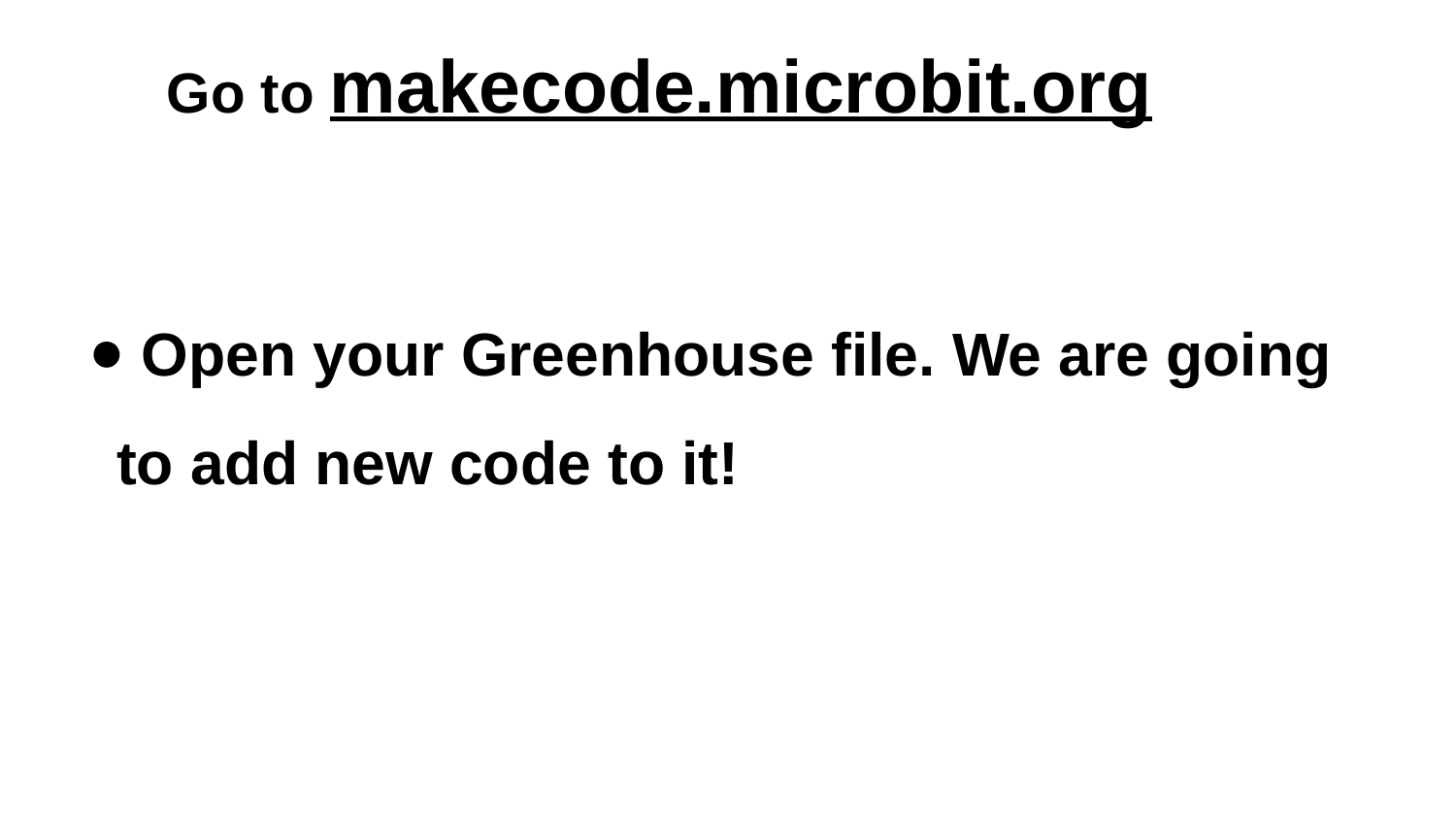

# Go to makecode.microbit.org
 Open your Greenhouse file. We are going to add new code to it!